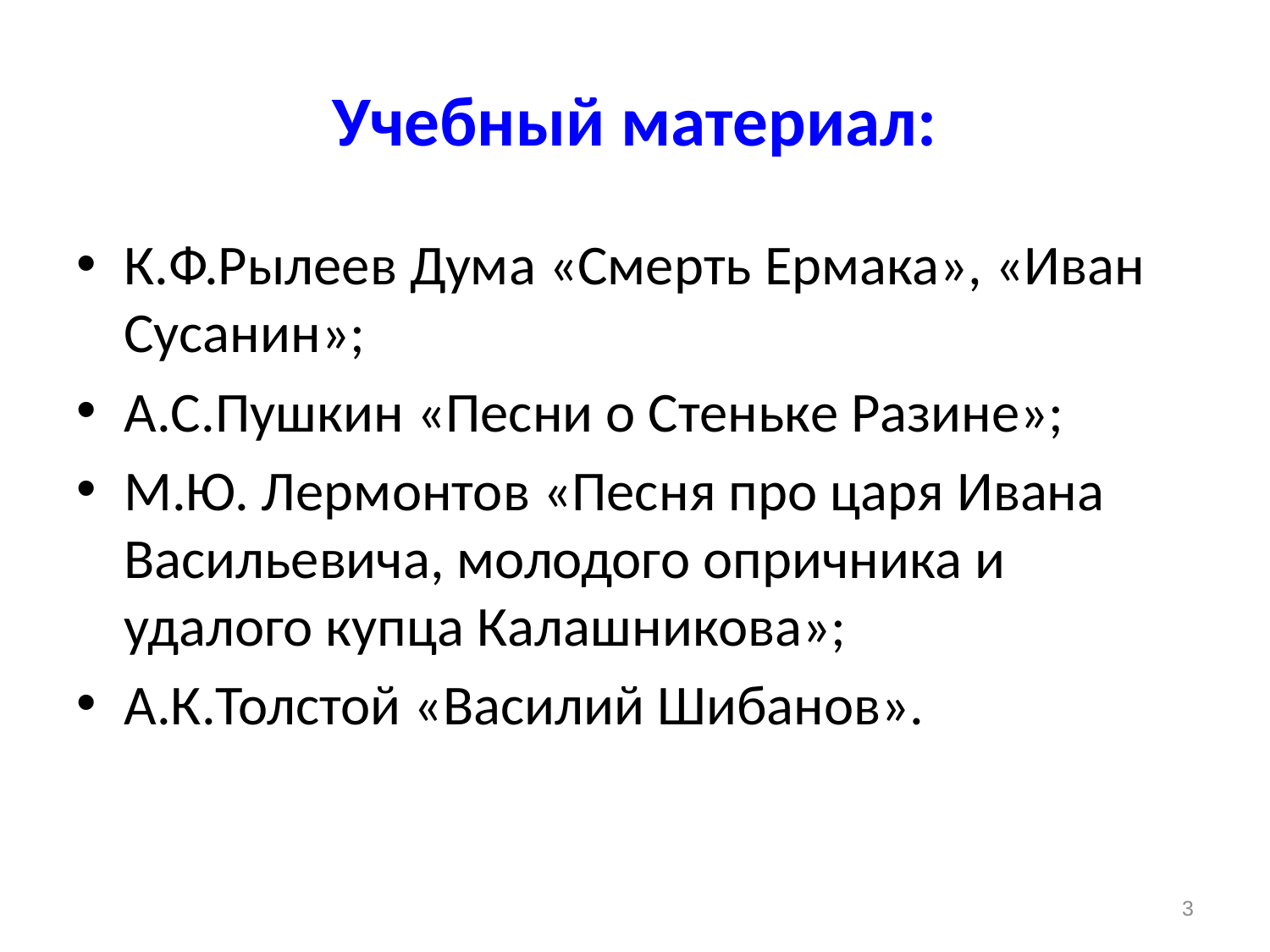

# Учебный материал:
К.Ф.Рылеев Дума «Смерть Ермака», «Иван Сусанин»;
А.С.Пушкин «Песни о Стеньке Разине»;
М.Ю. Лермонтов «Песня про царя Ивана Васильевича, молодого опричника и удалого купца Калашникова»;
А.К.Толстой «Василий Шибанов».
3